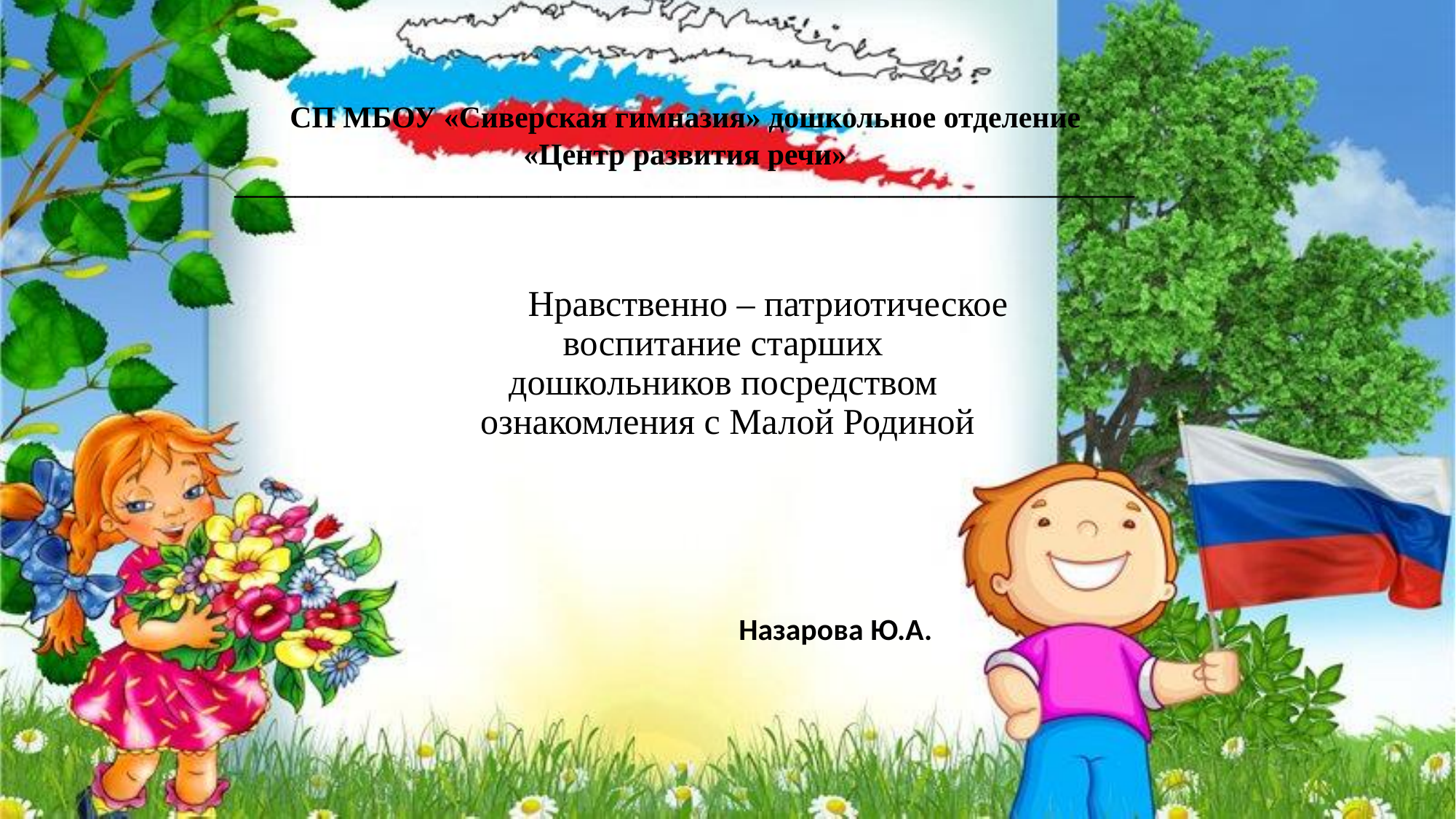

СП МБОУ «Сиверская гимназия» дошкольное отделение
«Центр развития речи»
__________________________________________________________________________
           Нравственно – патриотическое
воспитание старших
дошкольников посредством
ознакомления с Малой Родиной

                                                                               Назарова Ю.А.

#